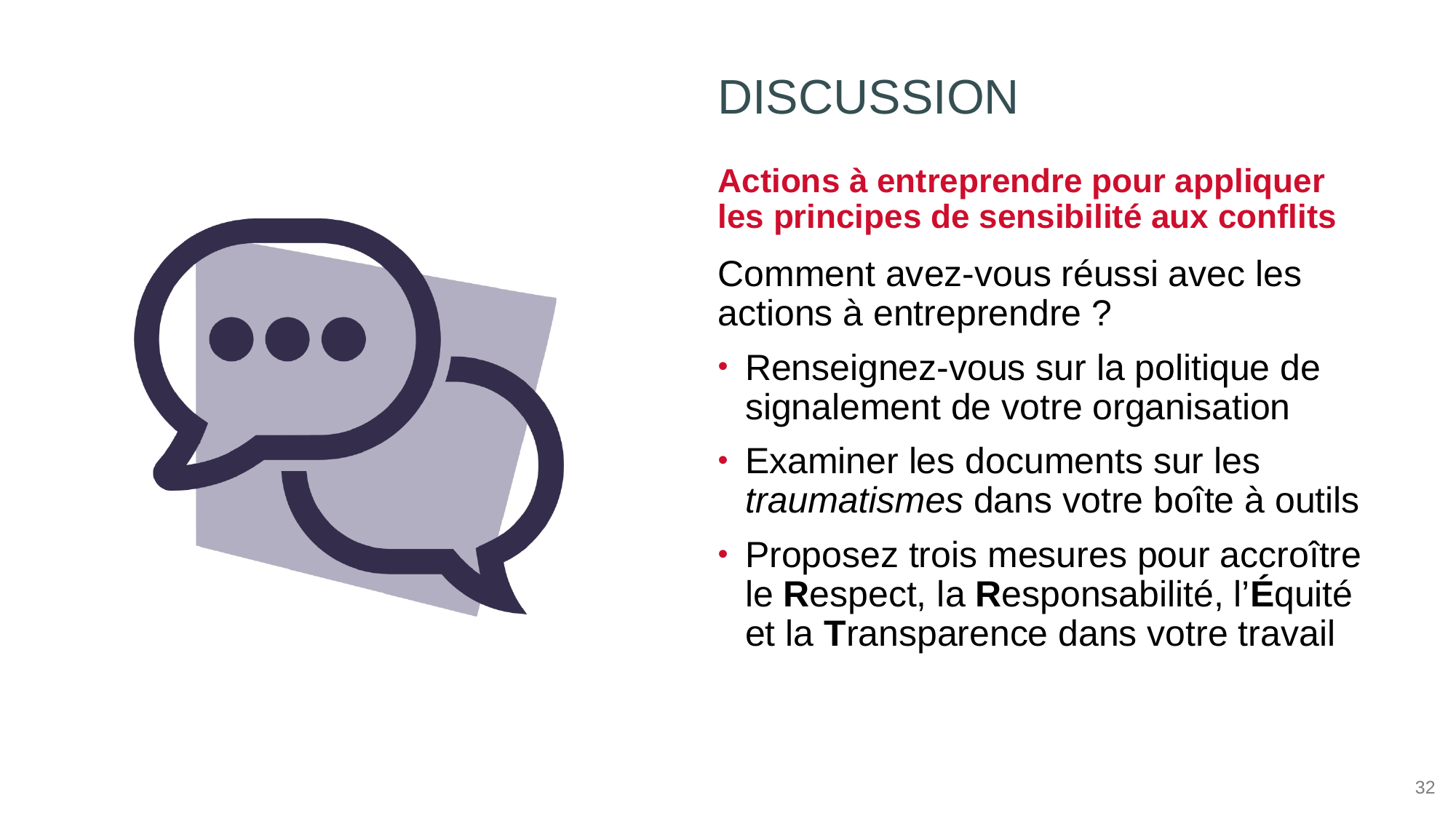

Actions à entreprendre pour appliquer les principes de sensibilité aux conflits
Comment avez-vous réussi avec les actions à entreprendre ?
Renseignez-vous sur la politique de signalement de votre organisation
Examiner les documents sur les traumatismes dans votre boîte à outils
Proposez trois mesures pour accroître le Respect, la Responsabilité, l’Équité et la Transparence dans votre travail

32